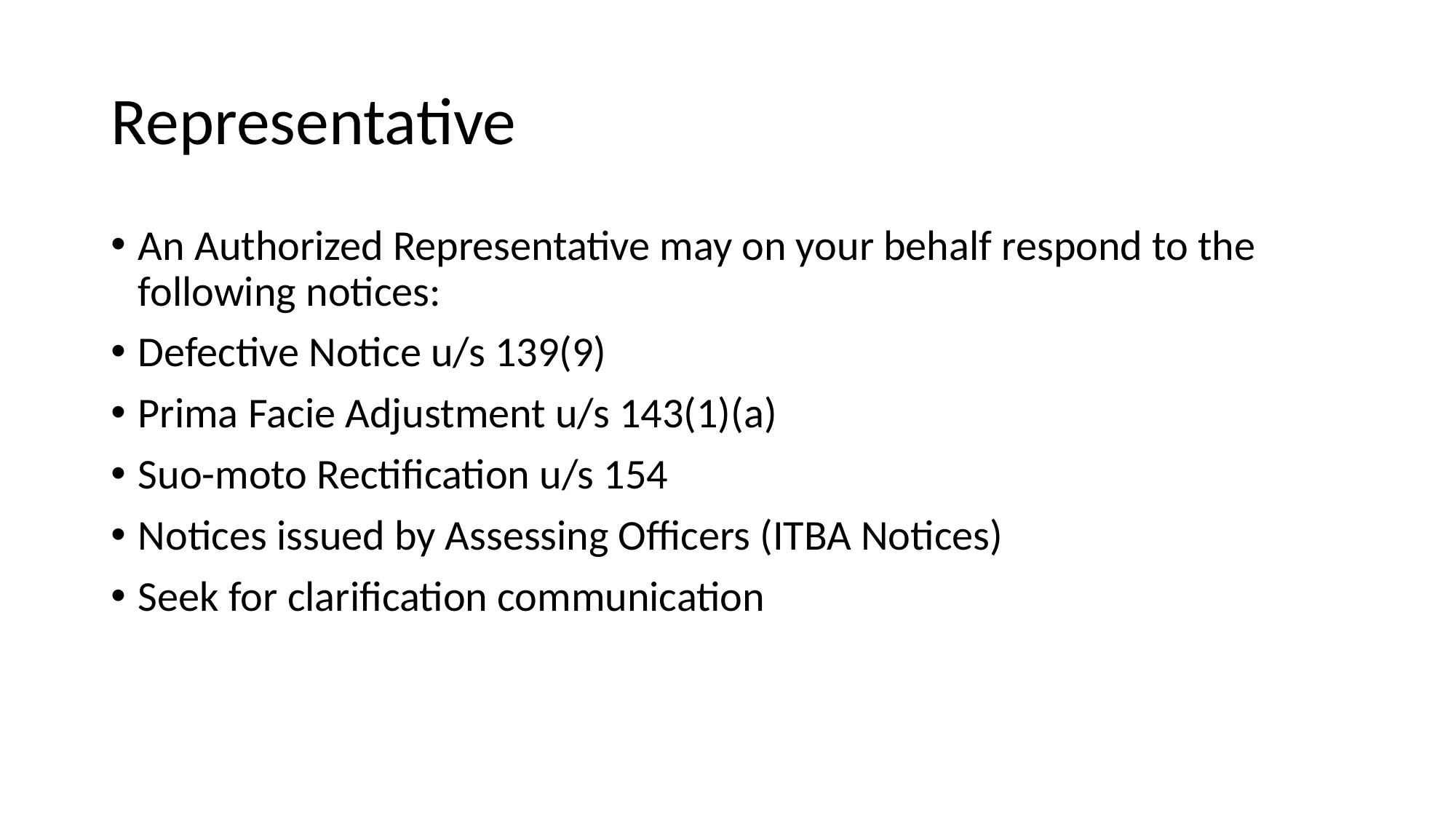

# Representative
An Authorized Representative may on your behalf respond to the following notices:
Defective Notice u/s 139(9)
Prima Facie Adjustment u/s 143(1)(a)
Suo-moto Rectification u/s 154
Notices issued by Assessing Officers (ITBA Notices)
Seek for clarification communication